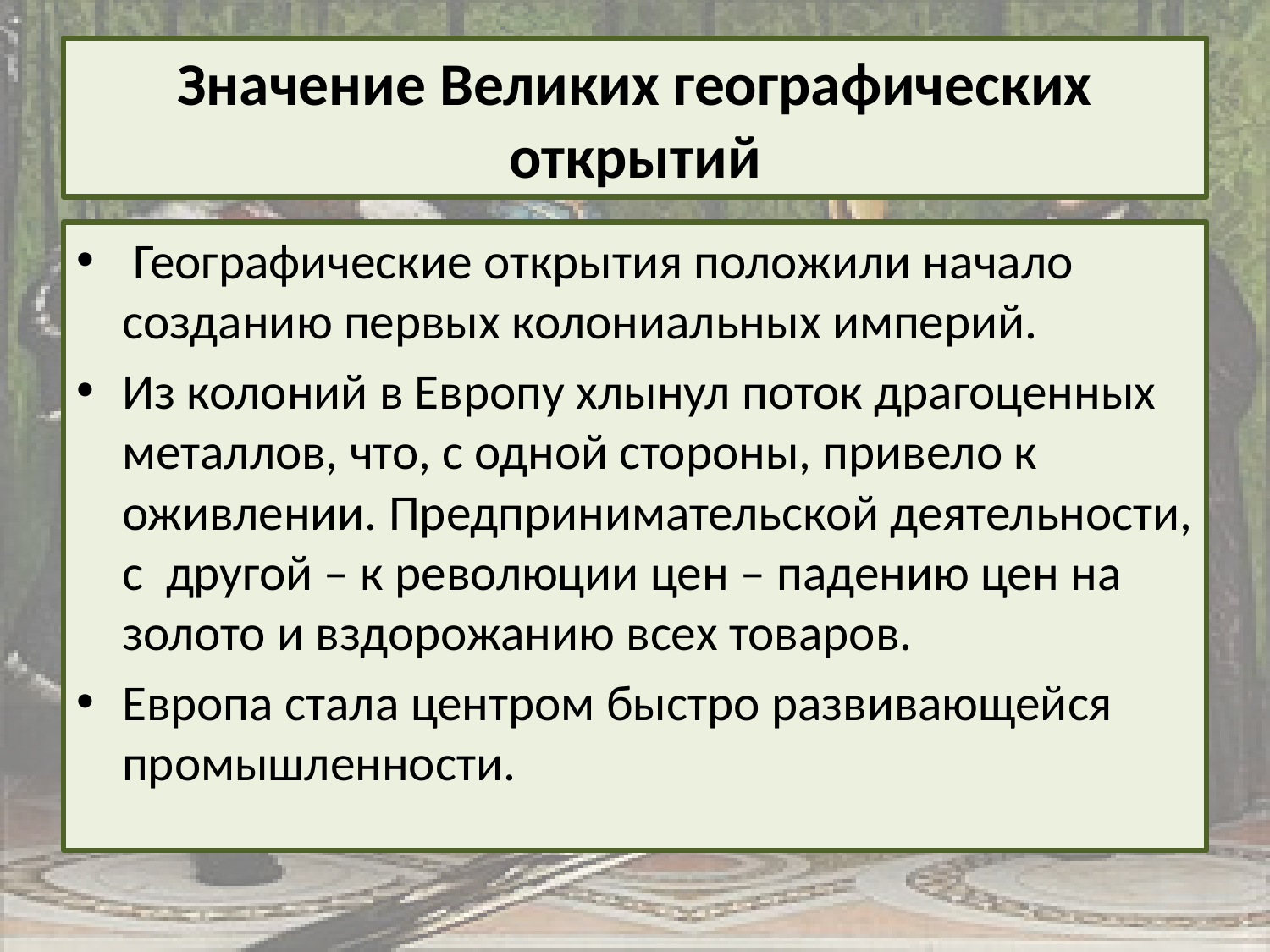

# Значение Великих географических открытий
 Географические открытия положили начало созданию первых колониальных империй.
Из колоний в Европу хлынул поток драгоценных металлов, что, с одной стороны, привело к оживлении. Предпринимательской деятельности, с  другой – к революции цен – падению цен на золото и вздорожанию всех товаров.
Европа стала центром быстро развивающейся промышленности.